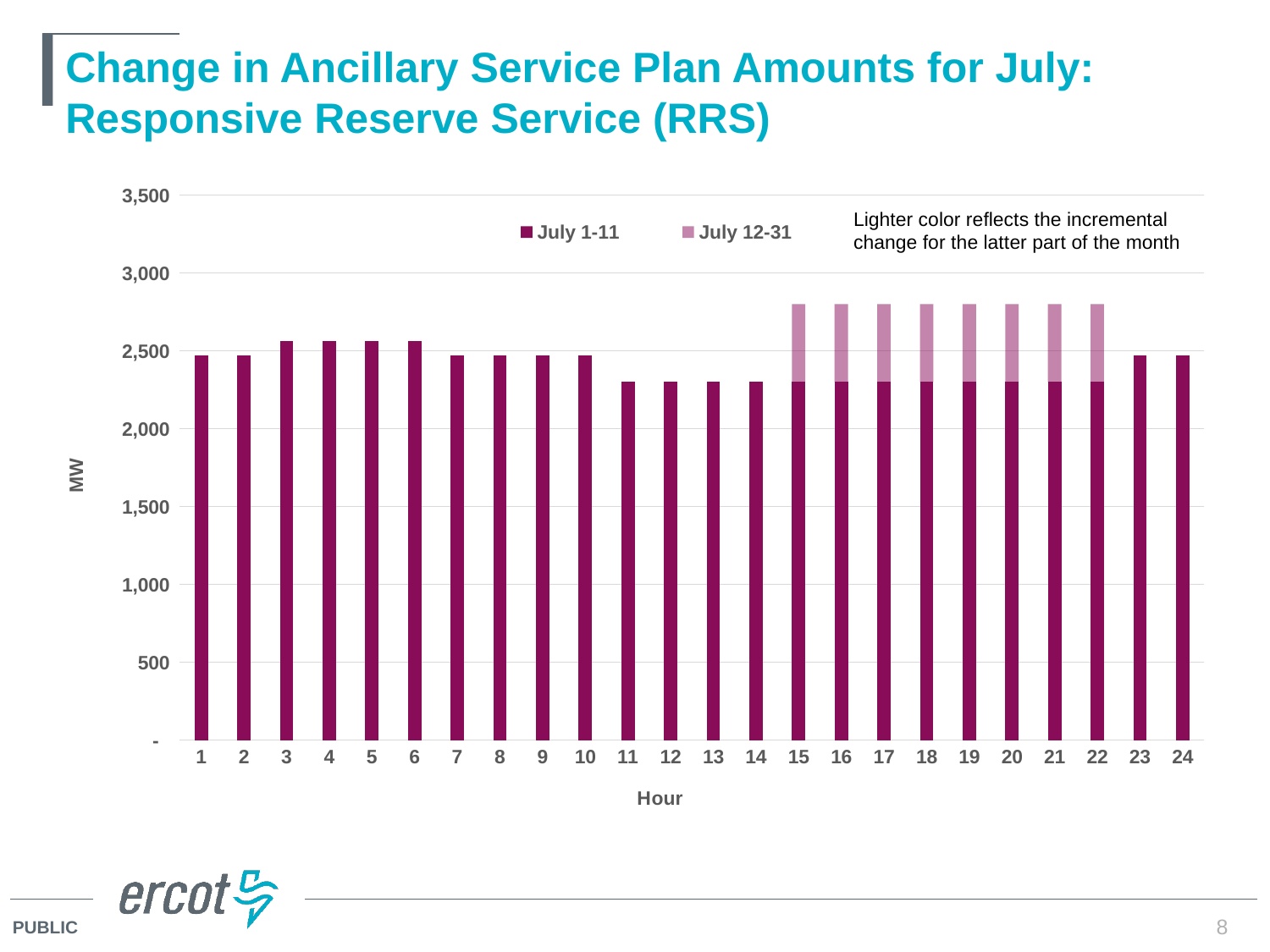

# Change in Ancillary Service Plan Amounts for July: Responsive Reserve Service (RRS)

### Chart

| Category |  |  |
|---|---|---|
Lighter color reflects the incremental change for the latter part of the month
8